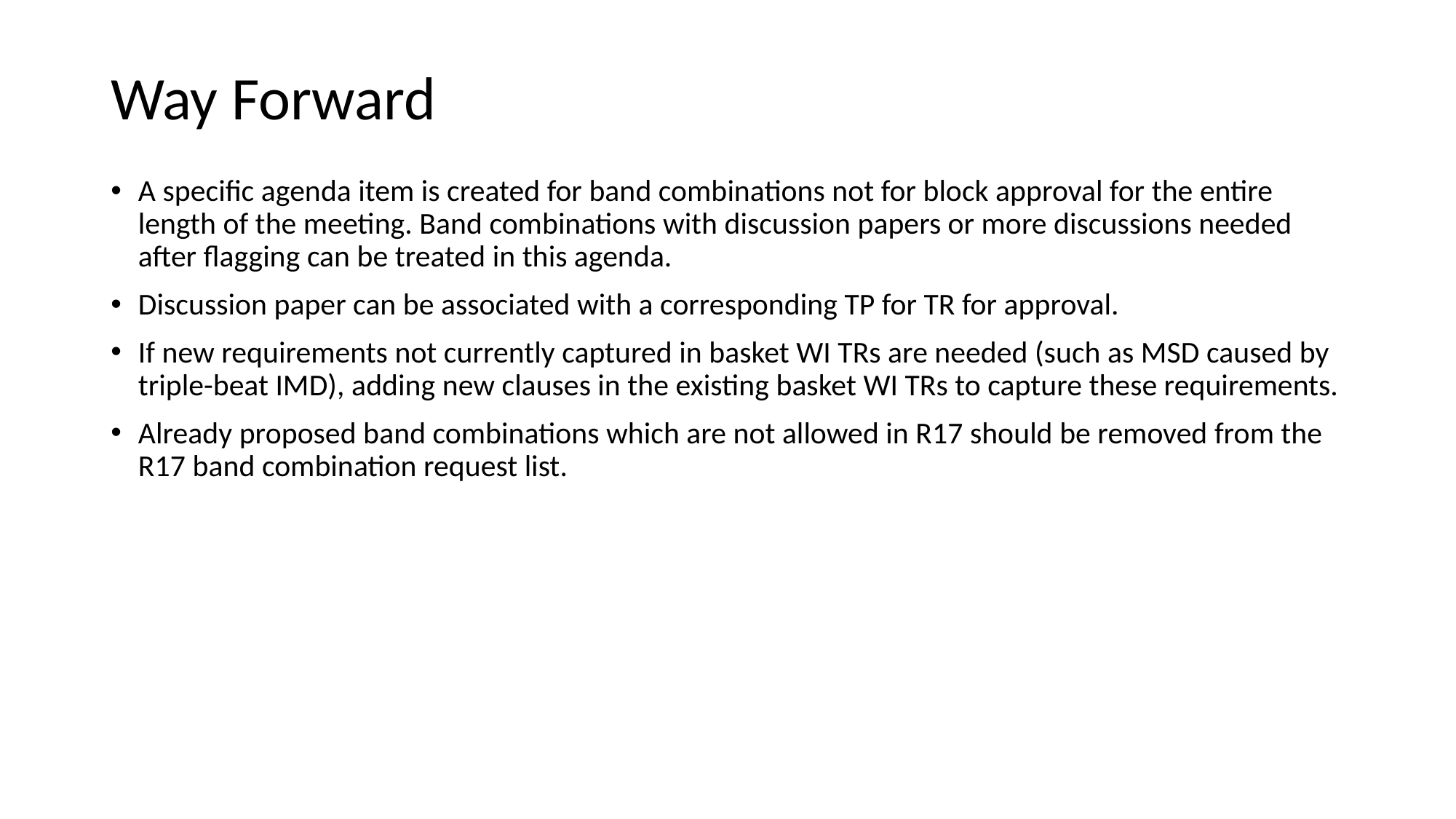

# Way Forward
A specific agenda item is created for band combinations not for block approval for the entire length of the meeting. Band combinations with discussion papers or more discussions needed after flagging can be treated in this agenda.
Discussion paper can be associated with a corresponding TP for TR for approval.
If new requirements not currently captured in basket WI TRs are needed (such as MSD caused by triple-beat IMD), adding new clauses in the existing basket WI TRs to capture these requirements.
Already proposed band combinations which are not allowed in R17 should be removed from the R17 band combination request list.